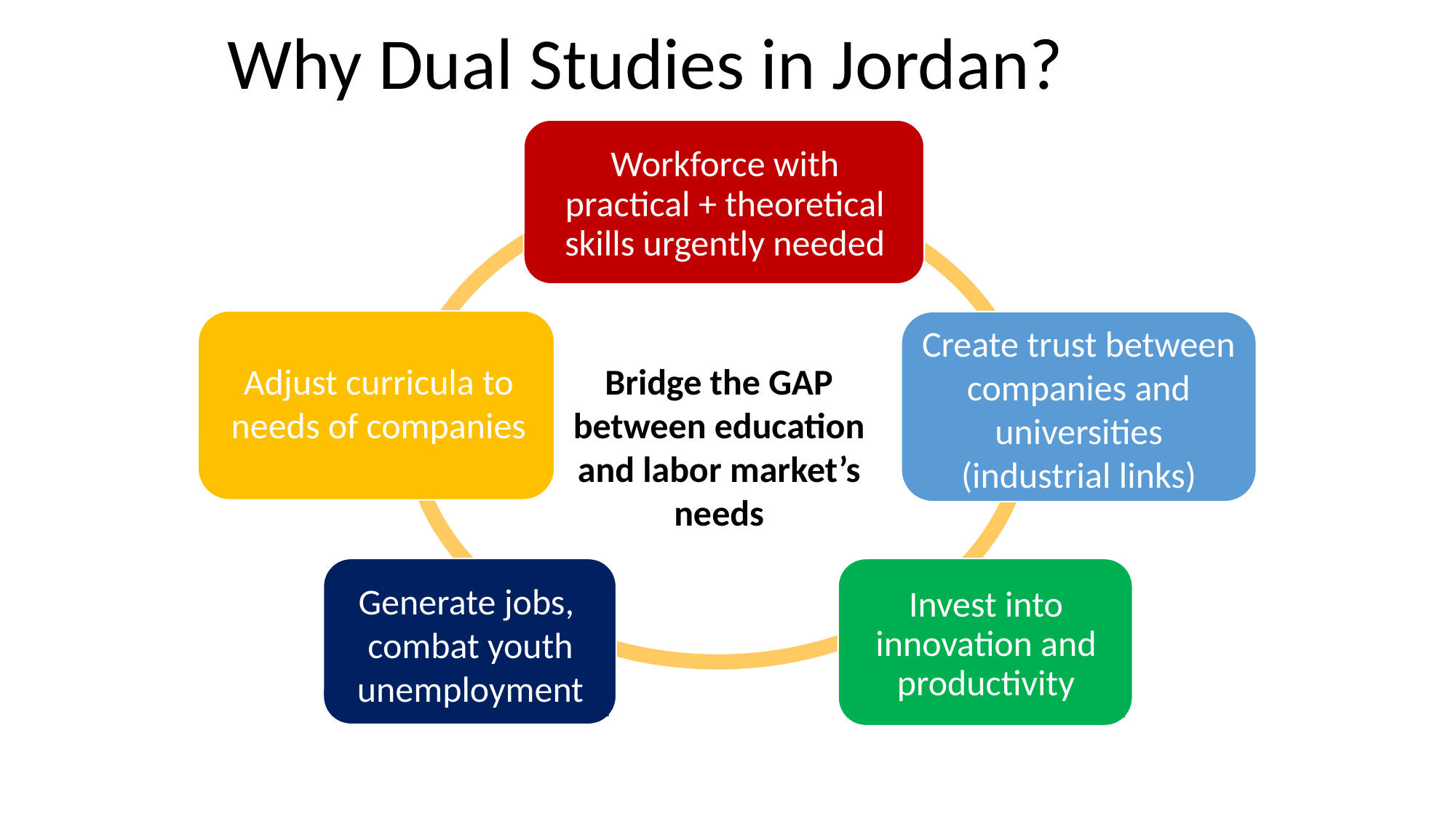

# Why Dual Studies in Jordan?

Workforce with practical + theoretical skills urgently needed

Adjust curricula to needs of companies

Create trust between companies and universities (industrial links)
Bridge the GAP between education and labor market’s needs

Generate jobs,
combat youth unemployment

Invest into innovation and productivity
Simone Strasburger, Dual Studies Advisor at GJU; Email: dual.studies@gju.edu.jo
4